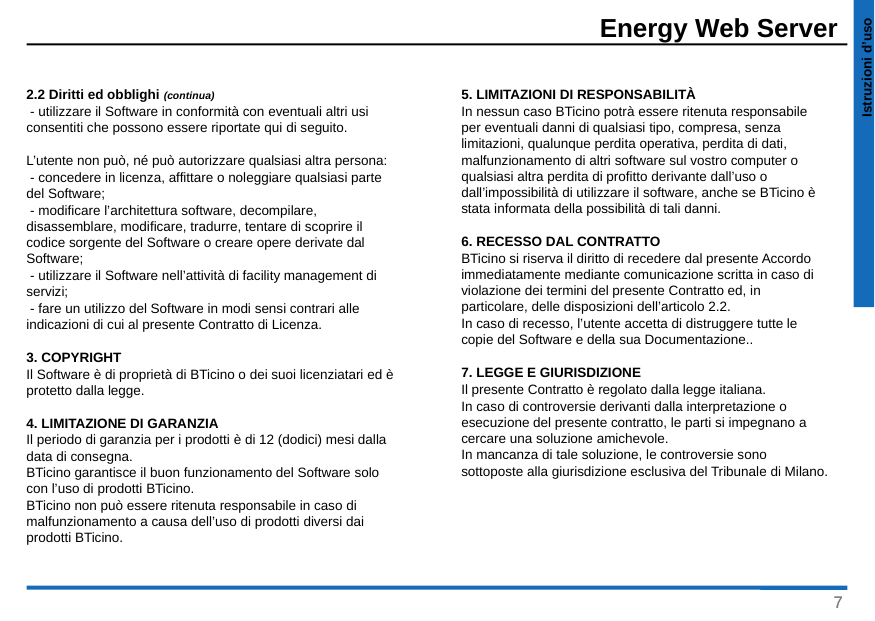

2.2 Diritti ed obblighi (continua)
 - utilizzare il Software in conformità con eventuali altri usi consentiti che possono essere riportate qui di seguito.

L’utente non può, né può autorizzare qualsiasi altra persona:
 - concedere in licenza, affittare o noleggiare qualsiasi parte del Software;
 - modificare l’architettura software, decompilare, disassemblare, modificare, tradurre, tentare di scoprire il codice sorgente del Software o creare opere derivate dal Software;
 - utilizzare il Software nell’attività di facility management di servizi;
 - fare un utilizzo del Software in modi sensi contrari alle indicazioni di cui al presente Contratto di Licenza.

3. COPYRIGHT
Il Software è di proprietà di BTicino o dei suoi licenziatari ed è protetto dalla legge.

4. LIMITAZIONE DI GARANZIA
Il periodo di garanzia per i prodotti è di 12 (dodici) mesi dalla data di consegna.
BTicino garantisce il buon funzionamento del Software solo con l’uso di prodotti BTicino.
BTicino non può essere ritenuta responsabile in caso di malfunzionamento a causa dell’uso di prodotti diversi dai prodotti BTicino.

5. LIMITAZIONI DI RESPONSABILITÀ
In nessun caso BTicino potrà essere ritenuta responsabile per eventuali danni di qualsiasi tipo, compresa, senza limitazioni, qualunque perdita operativa, perdita di dati, malfunzionamento di altri software sul vostro computer o qualsiasi altra perdita di profitto derivante dall’uso o dall’impossibilità di utilizzare il software, anche se BTicino è stata informata della possibilità di tali danni.

6. RECESSO DAL CONTRATTO
BTicino si riserva il diritto di recedere dal presente Accordo immediatamente mediante comunicazione scritta in caso di violazione dei termini del presente Contratto ed, in particolare, delle disposizioni dell’articolo 2.2.
In caso di recesso, l’utente accetta di distruggere tutte le copie del Software e della sua Documentazione..

7. LEGGE E GIURISDIZIONE
Il presente Contratto è regolato dalla legge italiana.
In caso di controversie derivanti dalla interpretazione o esecuzione del presente contratto, le parti si impegnano a cercare una soluzione amichevole.
In mancanza di tale soluzione, le controversie sono sottoposte alla giurisdizione esclusiva del Tribunale di Milano.